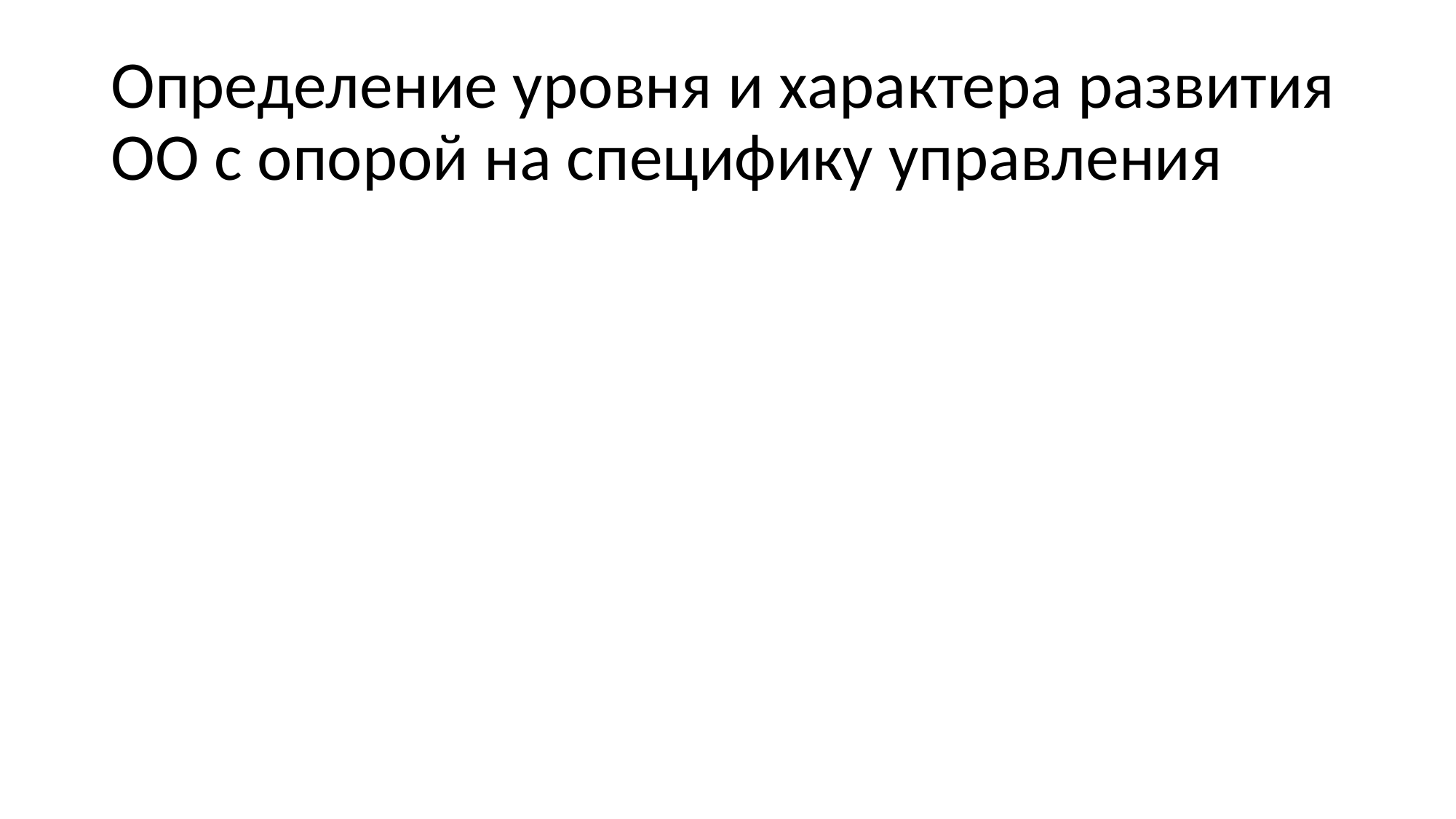

# Определение уровня и характера развития ОО с опорой на специфику управления